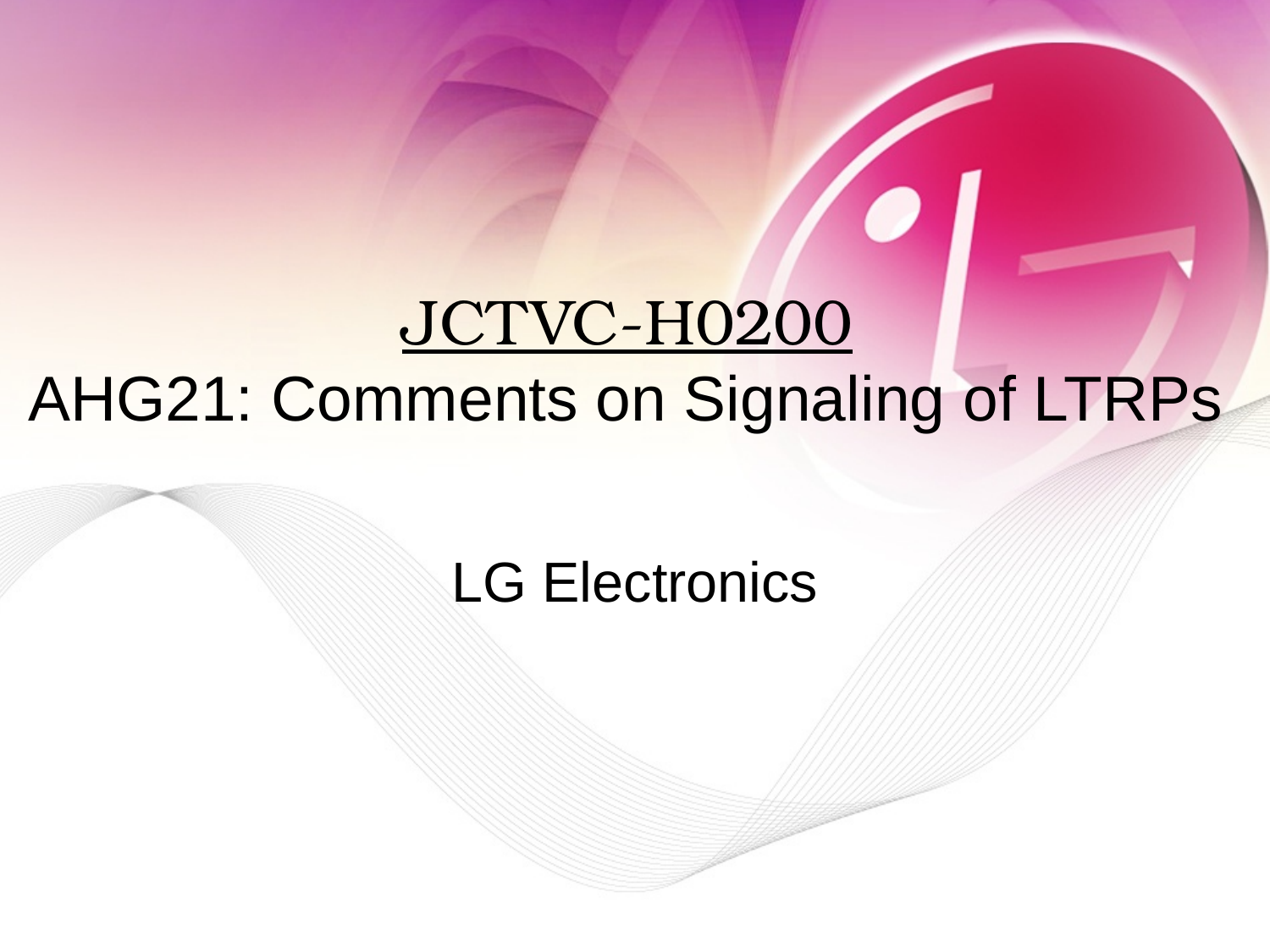

# JCTVC-H0200 AHG21: Comments on Signaling of LTRPs
LG Electronics